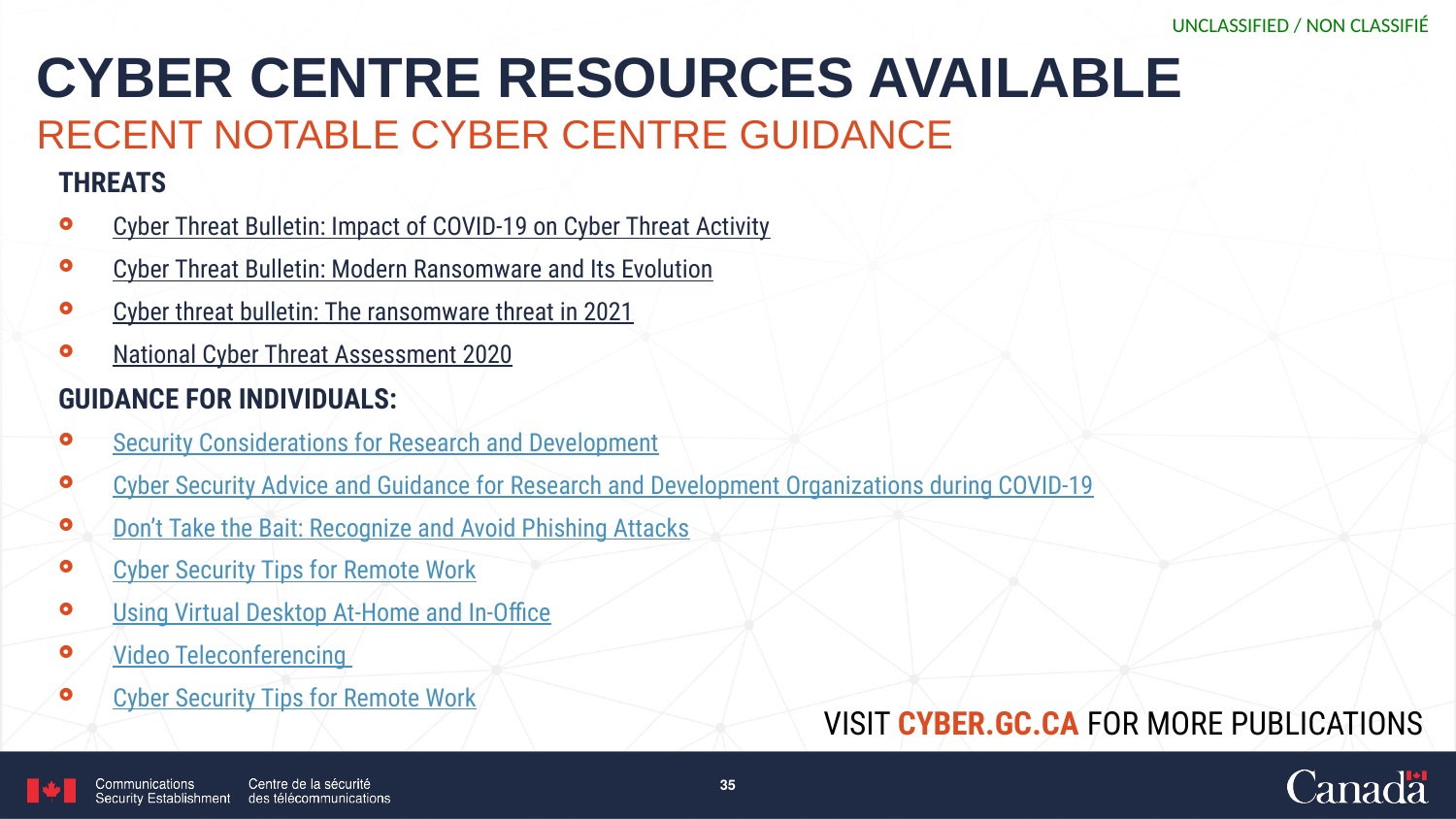

UNCLASSIFIED / NON CLASSIFIÉ

# CYBER CENTRE RESOURCES AVAILABLE RECENT NOTABLE CYBER CENTRE GUIDANCE
THREATS
Cyber Threat Bulletin: Impact of COVID-19 on Cyber Threat Activity
Cyber Threat Bulletin: Modern Ransomware and Its Evolution
Cyber threat bulletin: The ransomware threat in 2021
National Cyber Threat Assessment 2020
GUIDANCE FOR INDIVIDUALS:
Security Considerations for Research and Development
Cyber Security Advice and Guidance for Research and Development Organizations during COVID-19
Don’t Take the Bait: Recognize and Avoid Phishing Attacks
Cyber Security Tips for Remote Work
Using Virtual Desktop At-Home and In-Office
Video Teleconferencing
Cyber Security Tips for Remote Work

VISIT CYBER.GC.CA FOR MORE PUBLICATIONS